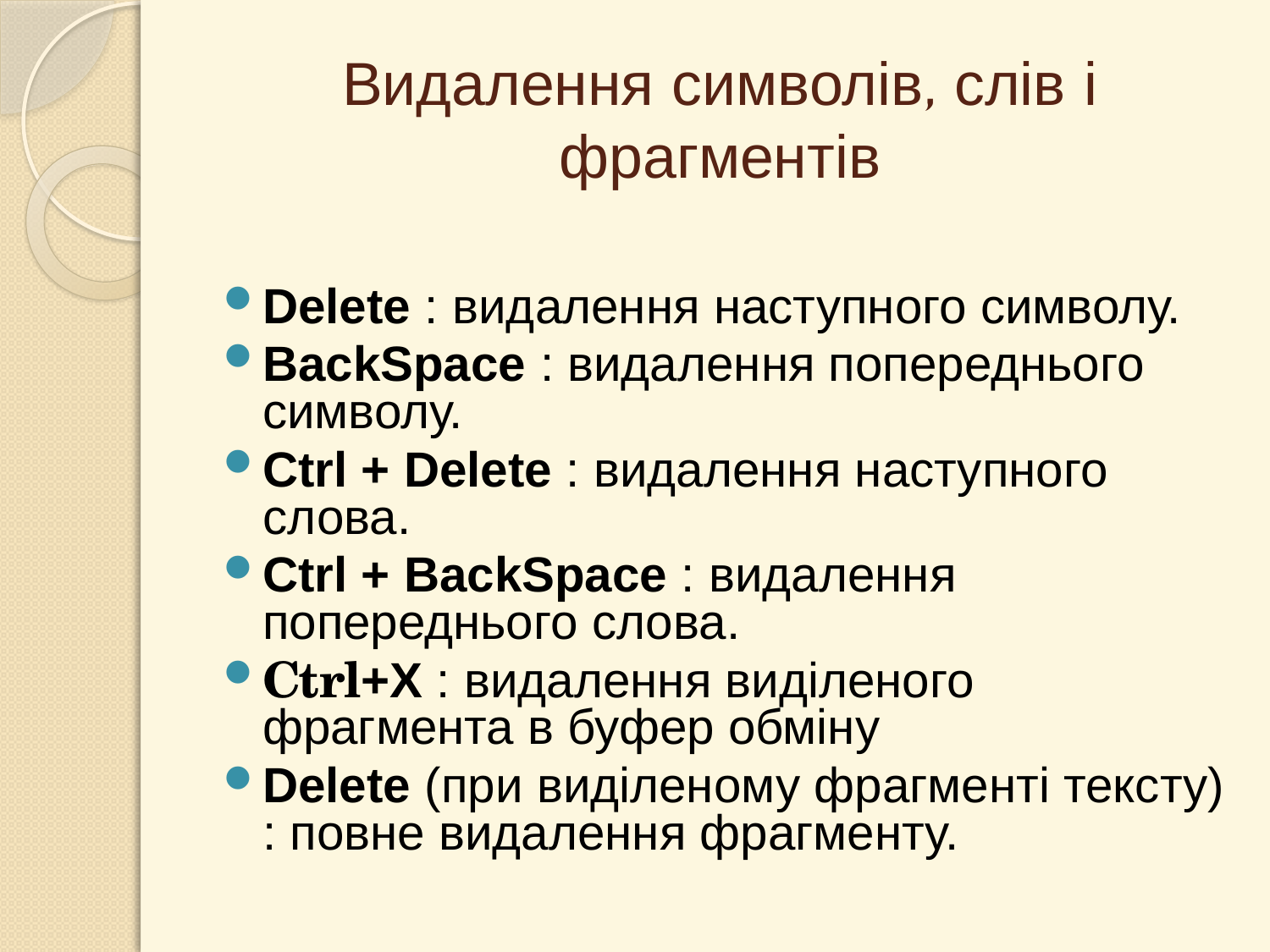

# Видалення символів, слів і фрагментів

Delete : видалення наступного символу.
BackSpace : видалення попереднього символу.
Ctrl + Delete : видалення наступного слова.
Ctrl + BackSpace : видалення попереднього слова.
Ctrl+X : видалення виділеного фрагмента в буфер обміну
Delete (при виділеному фрагменті тексту) : повне видалення фрагменту.